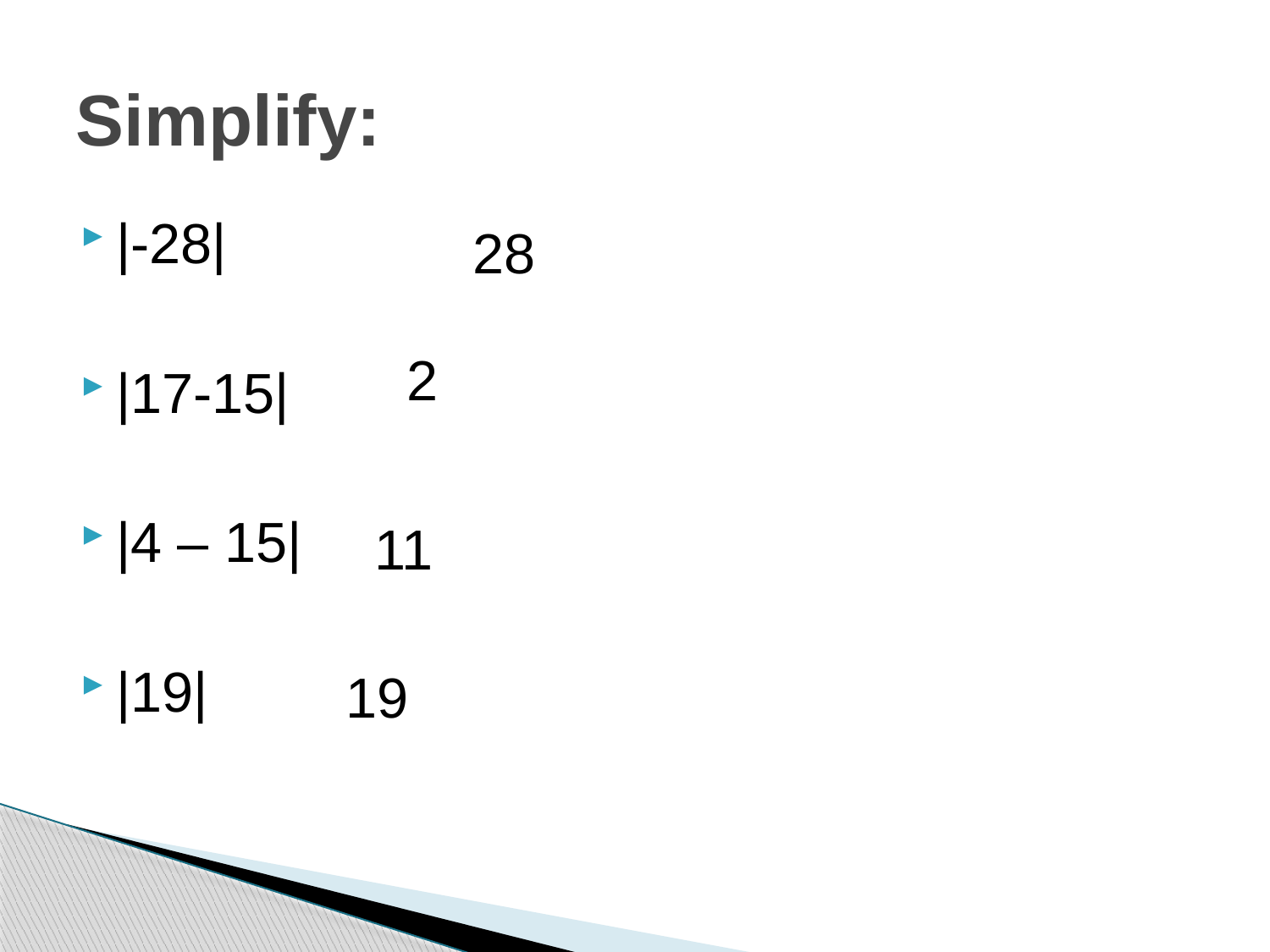

# Simplify:
|-28|

|17-15|

|4 – 15|

|19|
28
2
 11
19